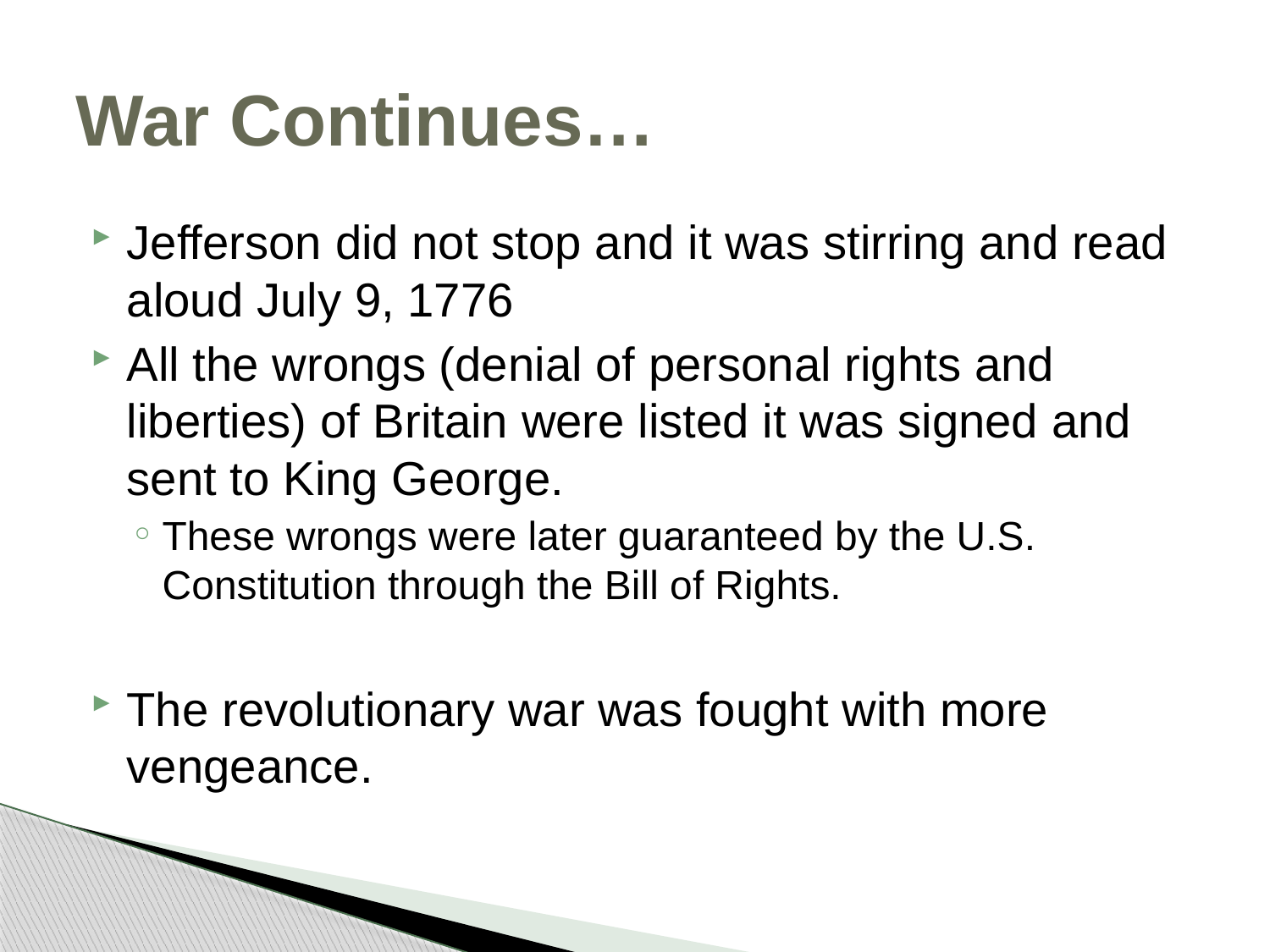

# War Continues…
Jefferson did not stop and it was stirring and read aloud July 9, 1776
All the wrongs (denial of personal rights and liberties) of Britain were listed it was signed and sent to King George.
These wrongs were later guaranteed by the U.S. Constitution through the Bill of Rights.

The revolutionary war was fought with more vengeance.